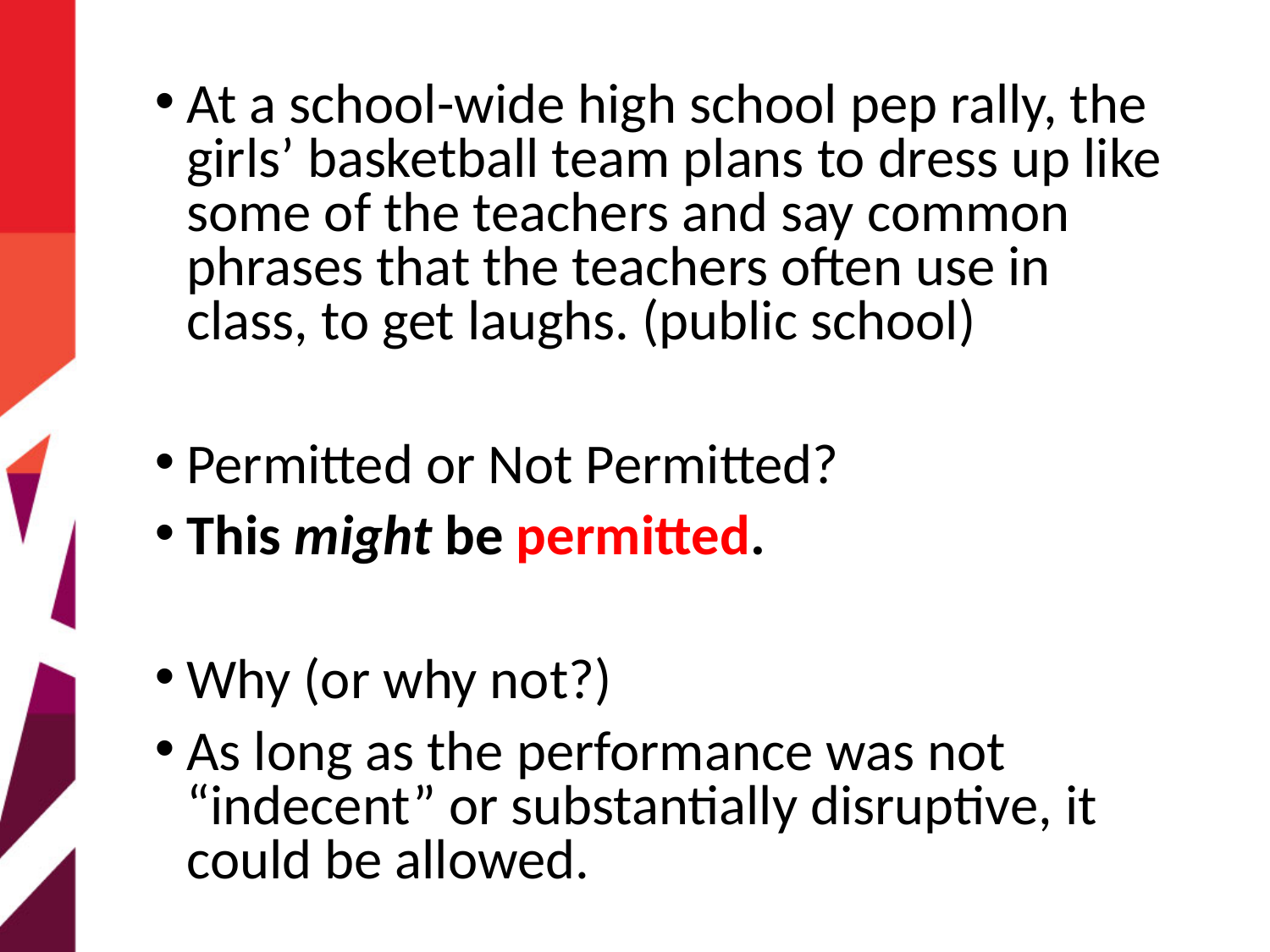

At a school-wide high school pep rally, the girls’ basketball team plans to dress up like some of the teachers and say common phrases that the teachers often use in class, to get laughs. (public school)

Permitted or Not Permitted?
This might be permitted.

Why (or why not?)
As long as the performance was not “indecent” or substantially disruptive, it could be allowed.